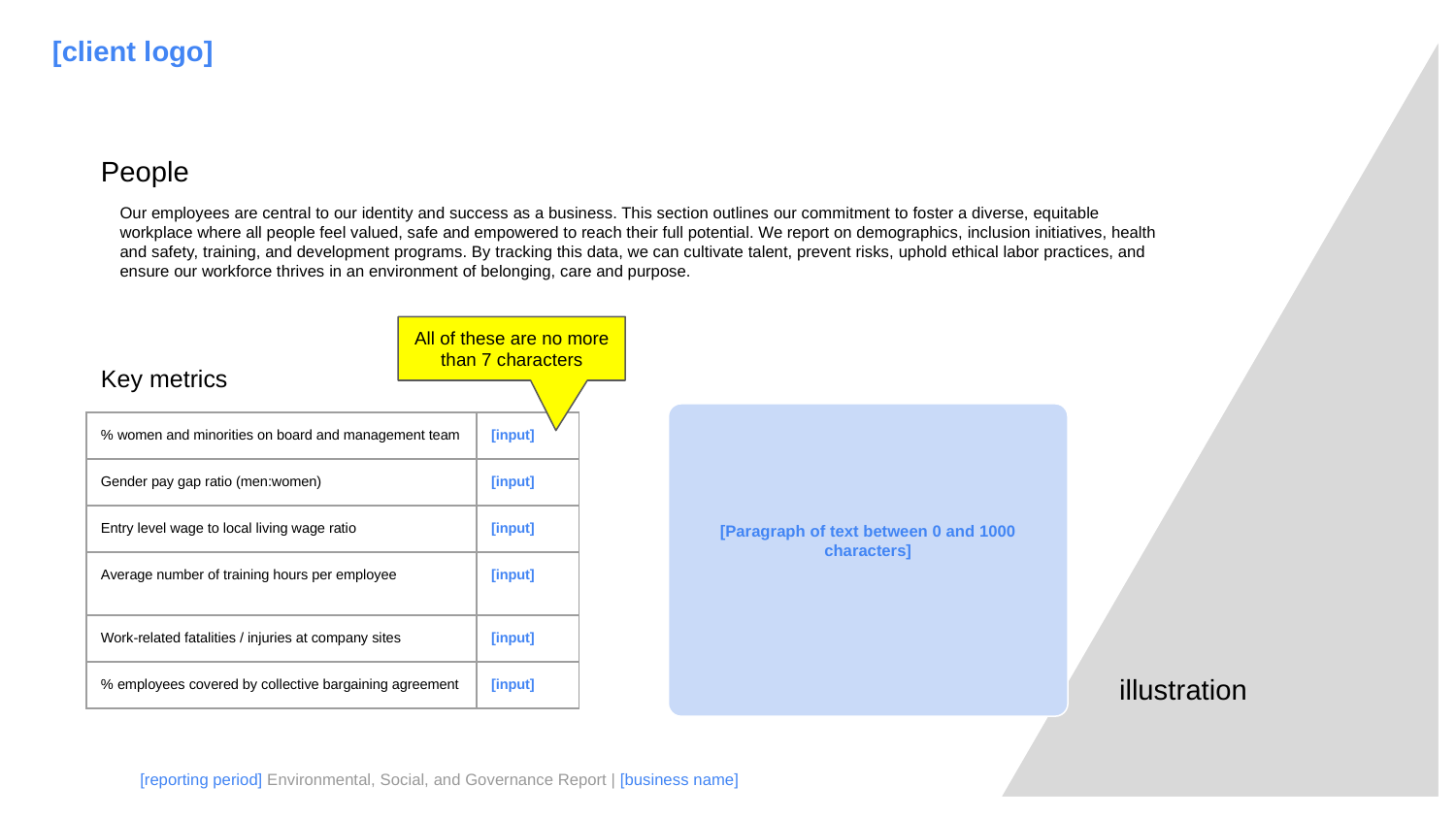

[client logo]

People
Our employees are central to our identity and success as a business. This section outlines our commitment to foster a diverse, equitable workplace where all people feel valued, safe and empowered to reach their full potential. We report on demographics, inclusion initiatives, health and safety, training, and development programs. By tracking this data, we can cultivate talent, prevent risks, uphold ethical labor practices, and ensure our workforce thrives in an environment of belonging, care and purpose.

All of these are no more than 7 characters
Key metrics
[Paragraph of text between 0 and 1000 characters]

| % women and minorities on board and management team | [input] |
| --- | --- |
| Gender pay gap ratio (men:women) | [input] |
| Entry level wage to local living wage ratio | [input] |
| Average number of training hours per employee | [input] |
| Work-related fatalities / injuries at company sites | [input] |
| % employees covered by collective bargaining agreement | [input] |
illustration
[reporting period] Environmental, Social, and Governance Report | [business name]